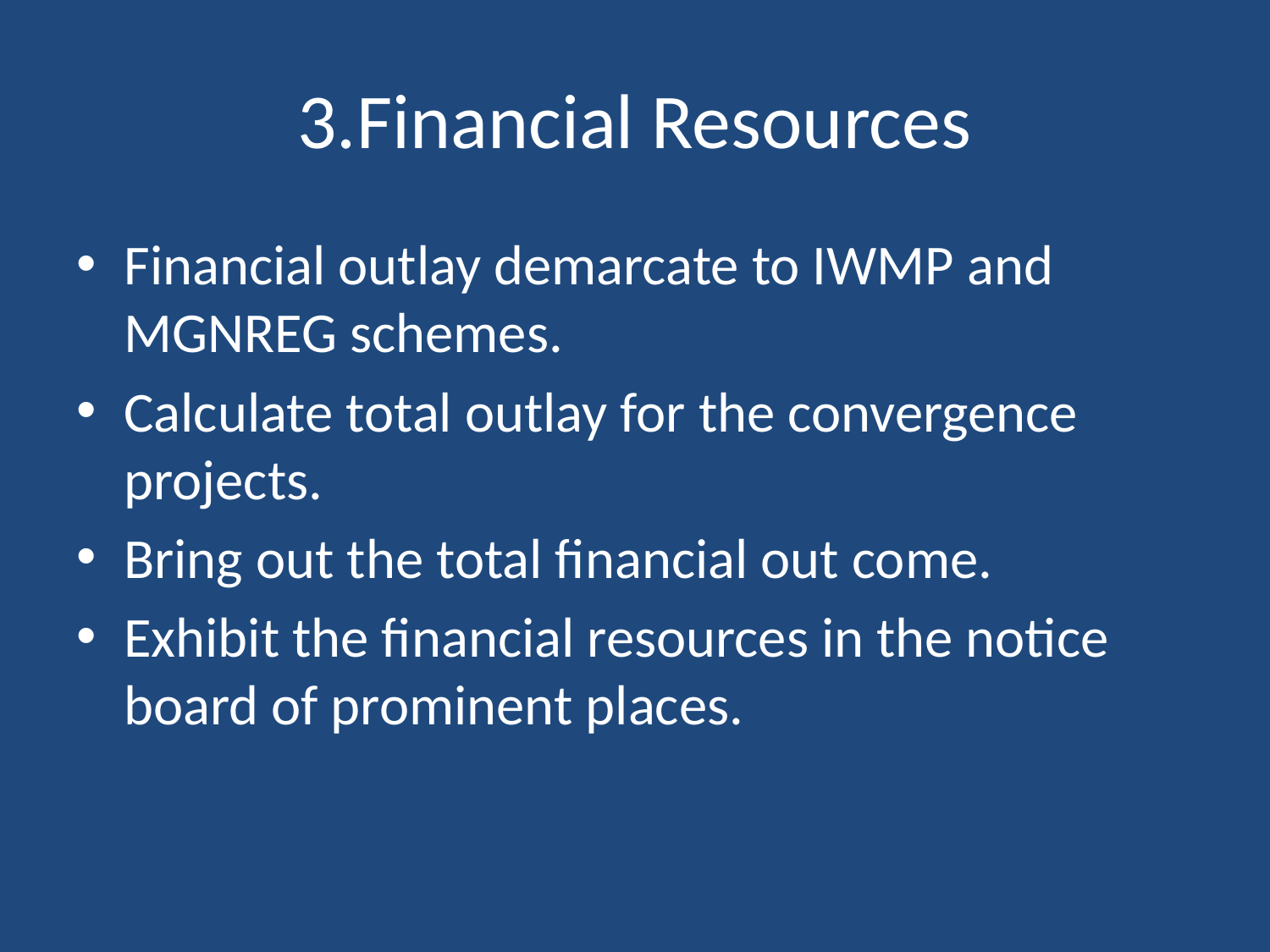

# 3.Financial Resources
Financial outlay demarcate to IWMP and MGNREG schemes.
Calculate total outlay for the convergence projects.
Bring out the total financial out come.
Exhibit the financial resources in the notice board of prominent places.